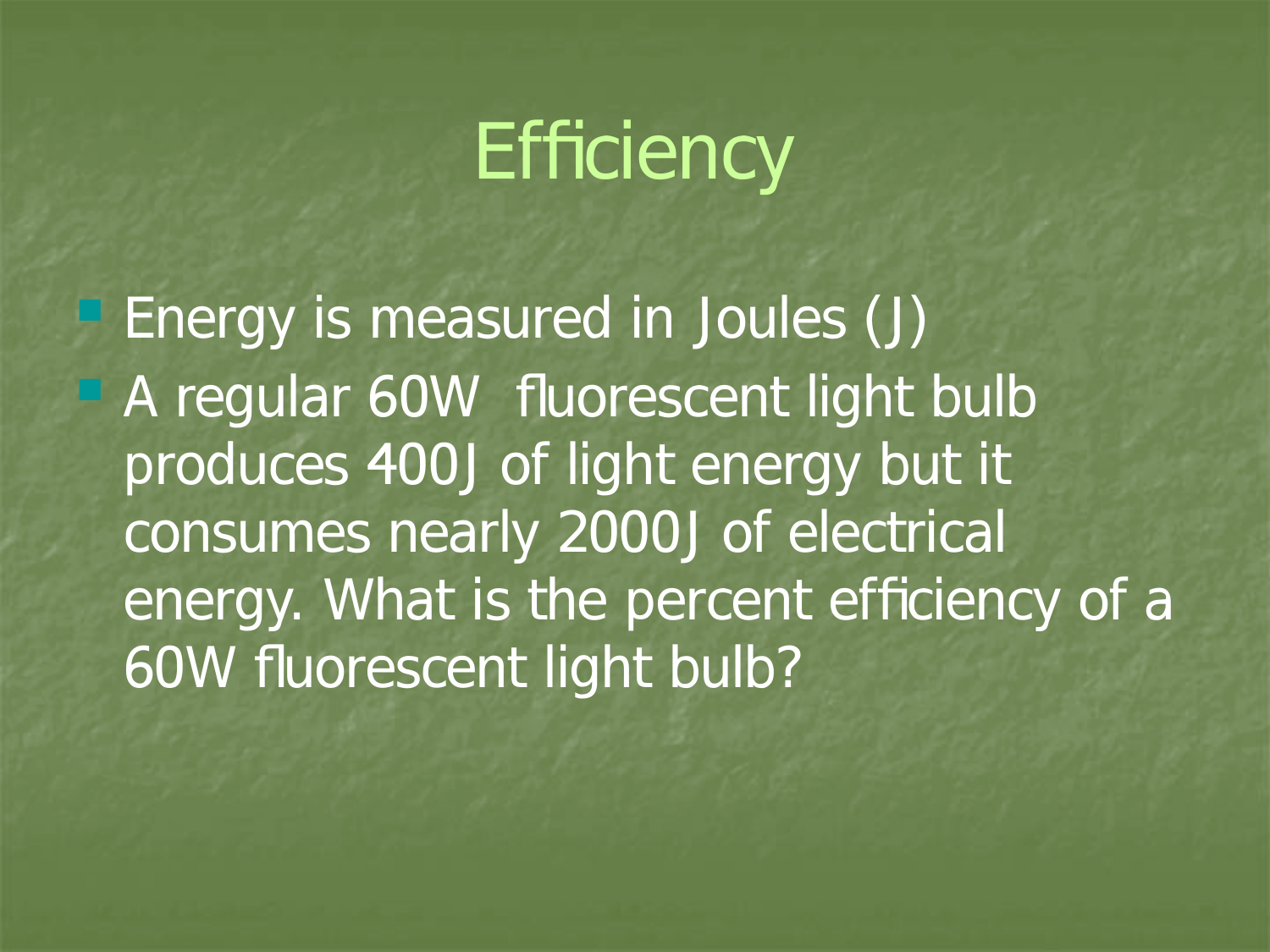

# Efficiency
Energy is measured in Joules (J)
A regular 60W  fluorescent light bulb produces 400J of light energy but it consumes nearly 2000J of electrical energy. What is the percent efficiency of a 60W fluorescent light bulb?